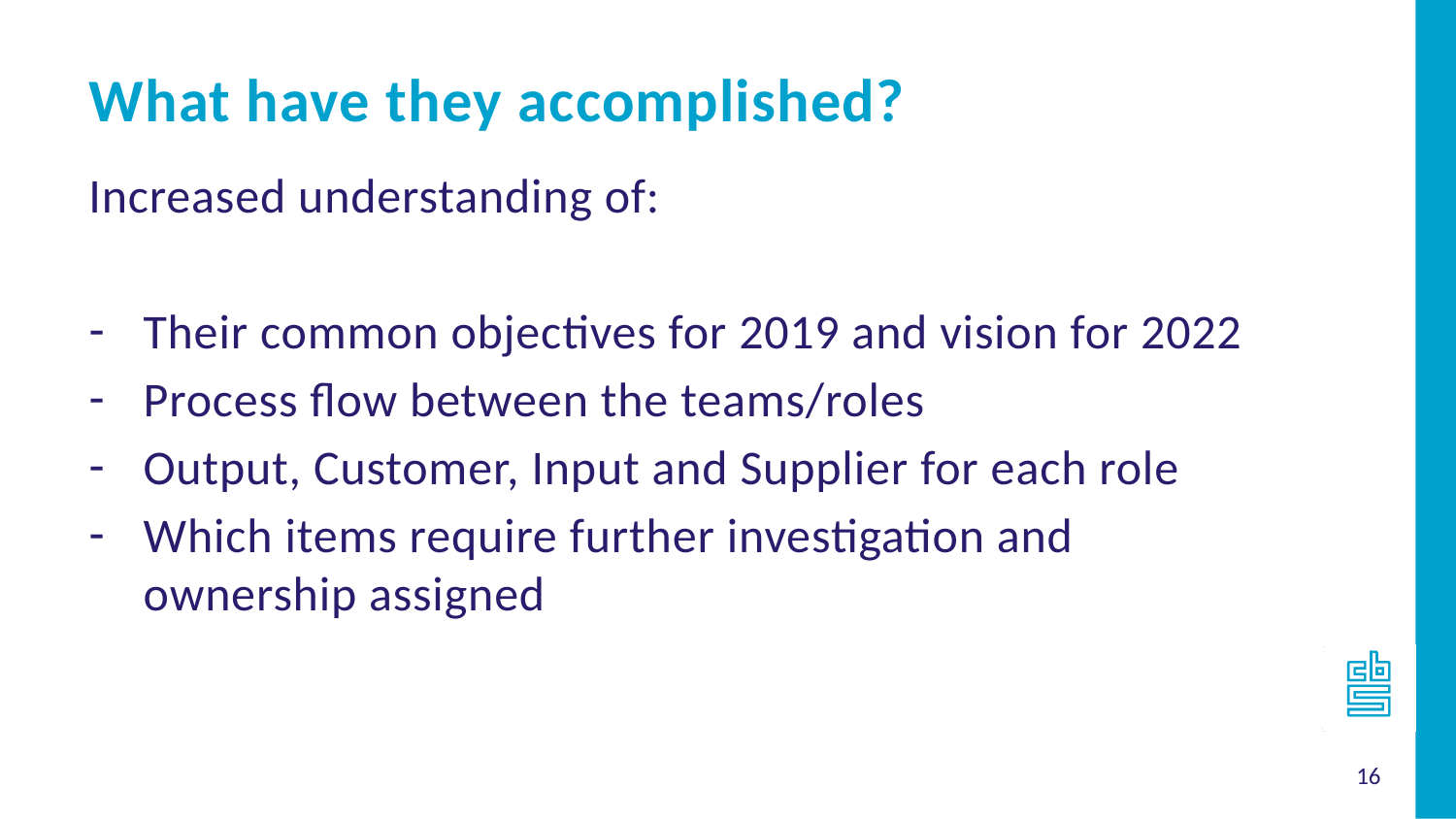

What have they accomplished?
Increased understanding of:

Their common objectives for 2019 and vision for 2022
Process flow between the teams/roles
Output, Customer, Input and Supplier for each role
Which items require further investigation and ownership assigned
16